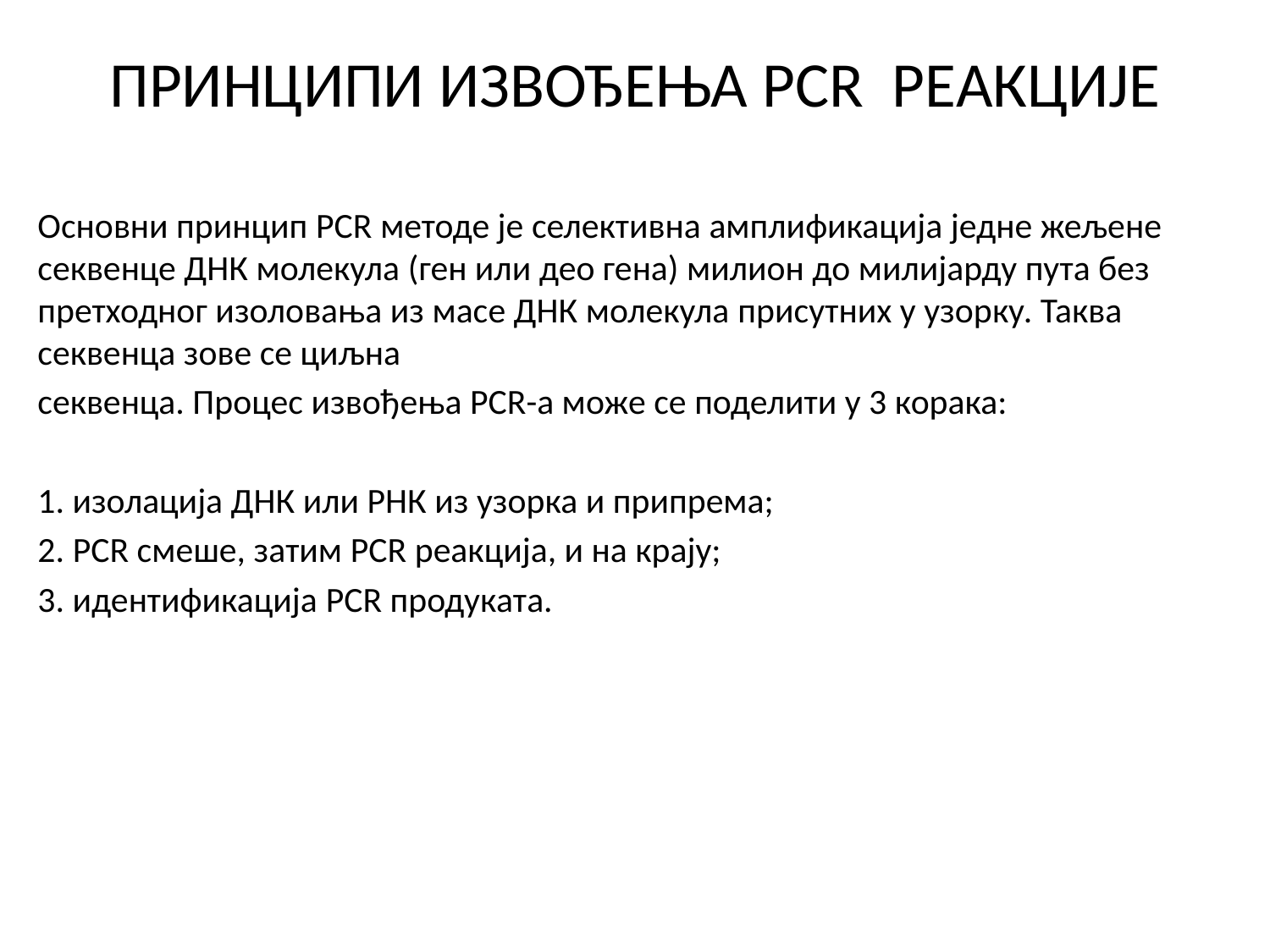

# ПРИНЦИПИ ИЗВОЂЕЊА PCR  РЕАКЦИЈЕ
Основни принцип PCR методе је селективна амплификација једне жељене секвенце ДНК молекула (ген или део гена) милион до милијарду пута без претходног изоловања из масе ДНК молекула присутних у узорку. Таква секвенца зове се циљна
секвенца. Процес извођења PCR-а може се поделити у 3 корака:

1. изолација ДНК или РНК из узорка и припрема;
2. PCR смеше, затим PCR реакција, и на крају;
3. идентификација PCR продуката.